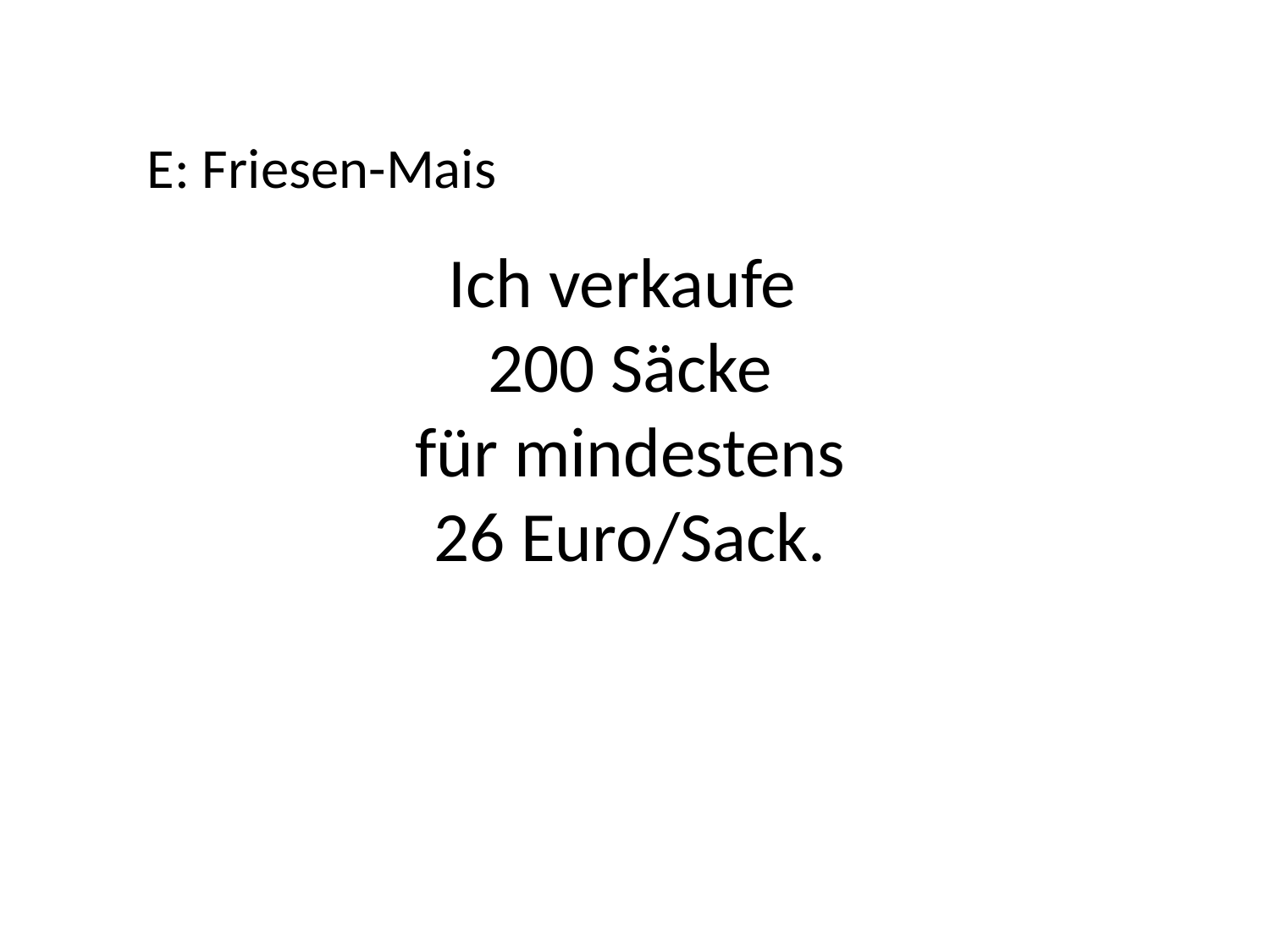

E: Friesen-Mais

Ich verkaufe
200 Säcke
für mindestens
26 Euro/Sack.